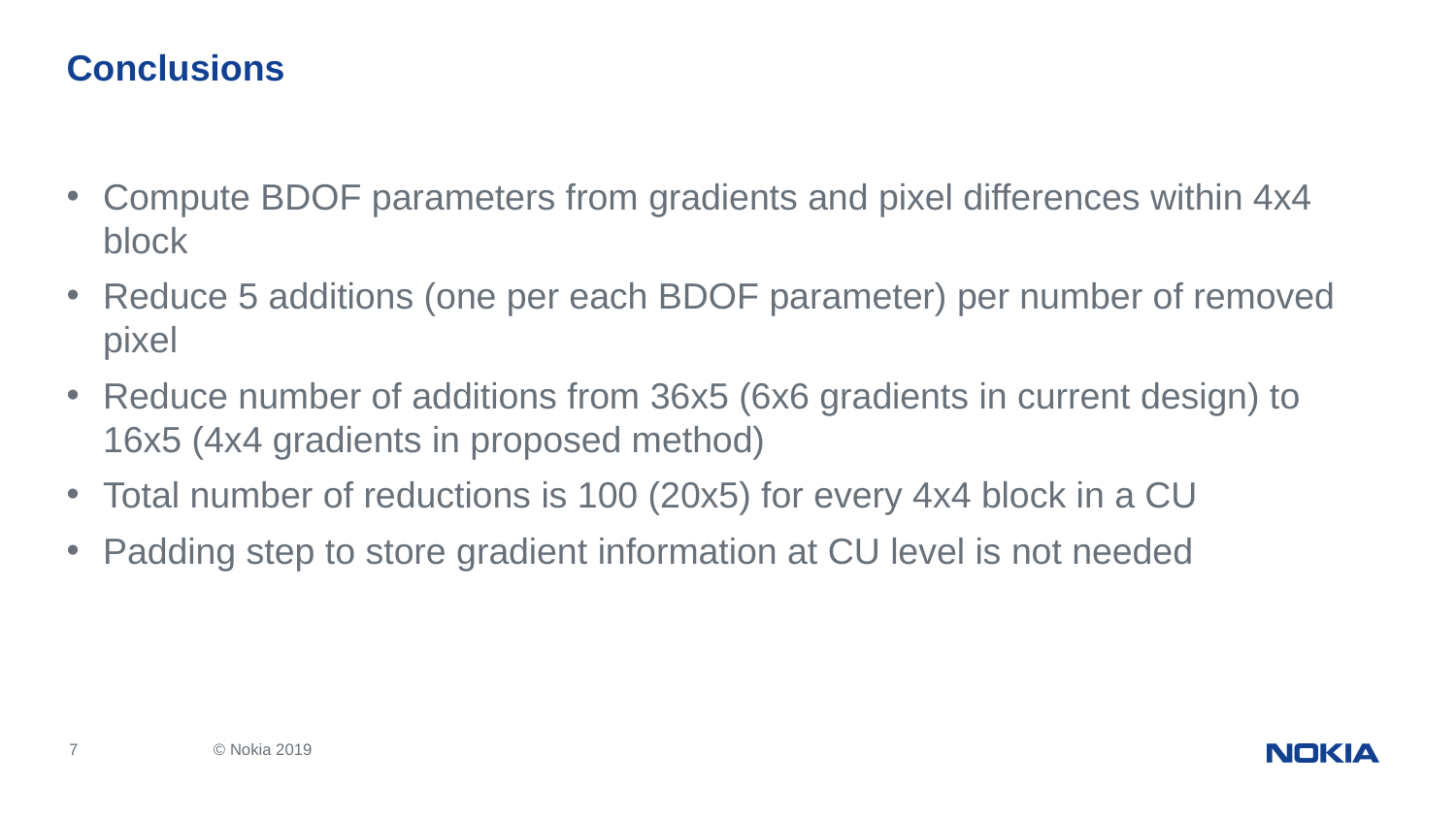

# Conclusions

Compute BDOF parameters from gradients and pixel differences within 4x4 block
Reduce 5 additions (one per each BDOF parameter) per number of removed pixel
Reduce number of additions from 36x5 (6x6 gradients in current design) to 16x5 (4x4 gradients in proposed method)
Total number of reductions is 100 (20x5) for every 4x4 block in a CU
Padding step to store gradient information at CU level is not needed